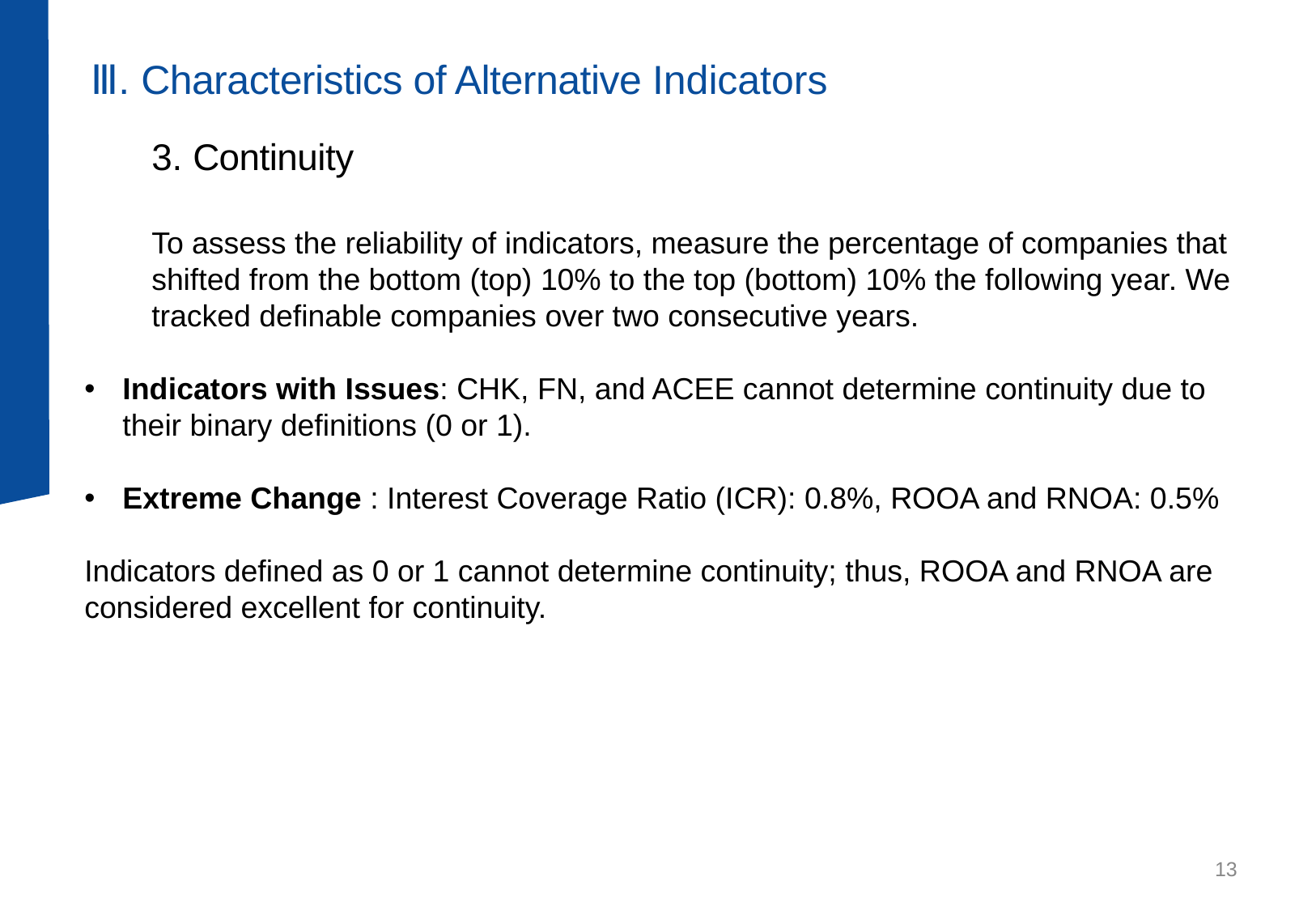

Ⅲ. Characteristics of Alternative Indicators
3. Continuity

To assess the reliability of indicators, measure the percentage of companies that shifted from the bottom (top) 10% to the top (bottom) 10% the following year. We tracked definable companies over two consecutive years.

Indicators with Issues: CHK, FN, and ACEE cannot determine continuity due to their binary definitions (0 or 1).

Extreme Change : Interest Coverage Ratio (ICR): 0.8%, ROOA and RNOA: 0.5%

Indicators defined as 0 or 1 cannot determine continuity; thus, ROOA and RNOA are considered excellent for continuity.

13